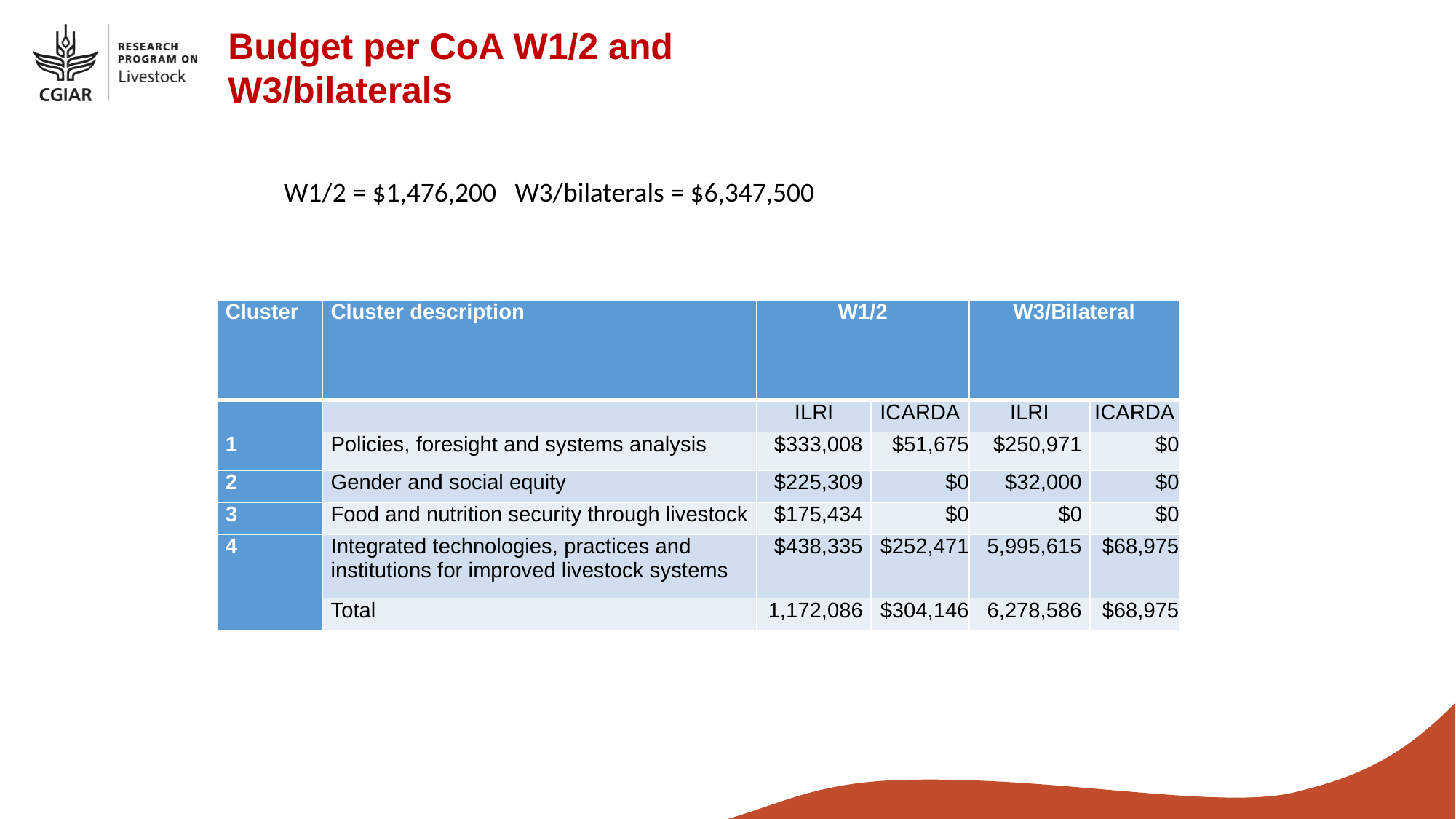

Budget per CoA W1/2 and W3/bilaterals
W1/2 = $1,476,200   W3/bilaterals = $6,347,500
| Cluster | Cluster description | W1/2 |  | W3/Bilateral |  |
| --- | --- | --- | --- | --- | --- |
|  |  | ILRI | ICARDA | ILRI | ICARDA |
| 1 | Policies, foresight and systems analysis | $333,008 | $51,675 | $250,971 | $0 |
| 2 | Gender and social equity | $225,309 | $0 | $32,000 | $0 |
| 3 | Food and nutrition security through livestock | $175,434 | $0 | $0 | $0 |
| 4 | Integrated technologies, practices and institutions for improved livestock systems | $438,335 | $252,471 | 5,995,615 | $68,975 |
|  | Total | 1,172,086 | $304,146 | 6,278,586 | $68,975 |